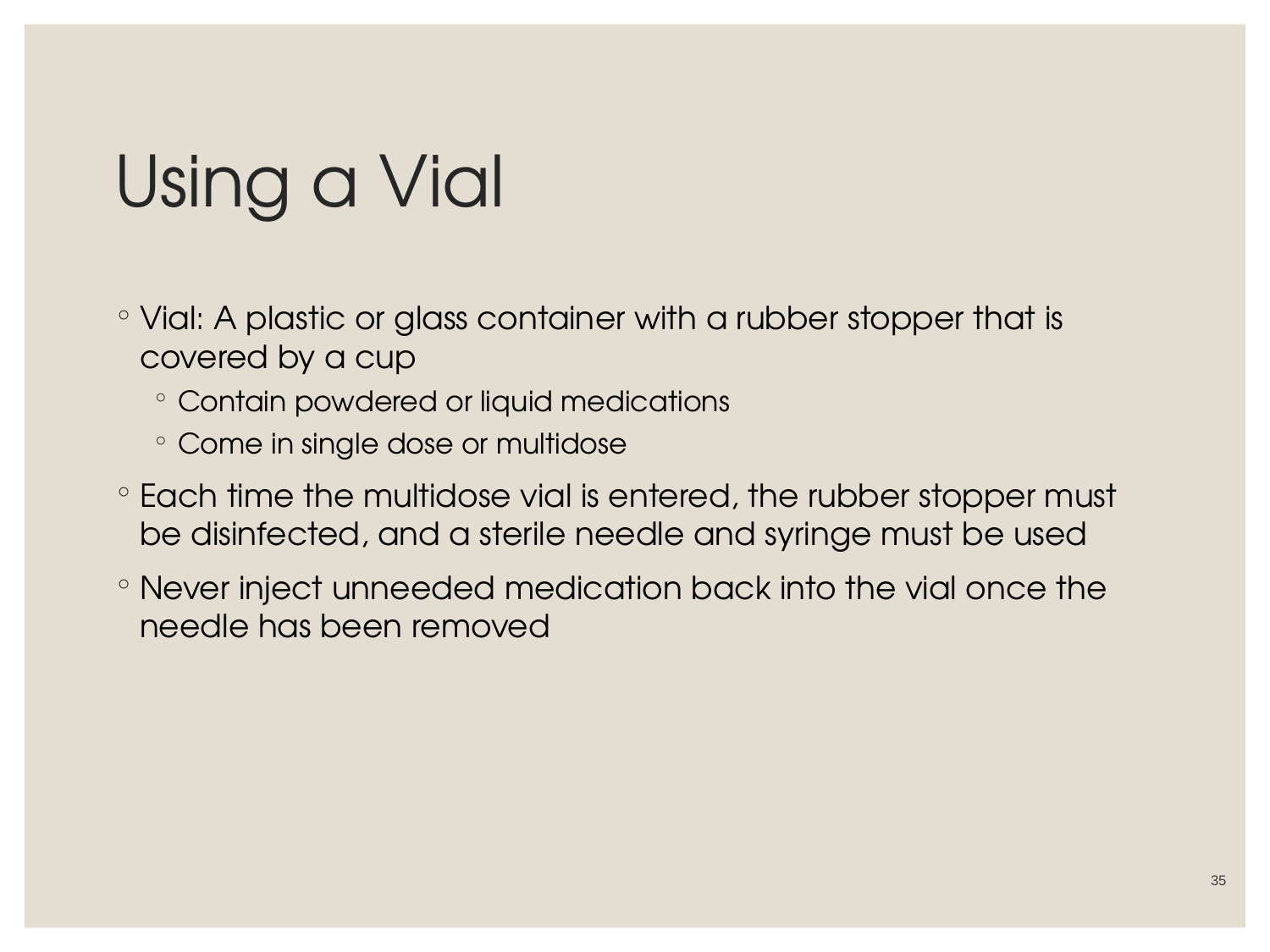

# Using a Vial
Vial: A plastic or glass container with a rubber stopper that is covered by a cup
Contain powdered or liquid medications
Come in single dose or multidose
Each time the multidose vial is entered, the rubber stopper must be disinfected, and a sterile needle and syringe must be used
Never inject unneeded medication back into the vial once the needle has been removed
 35